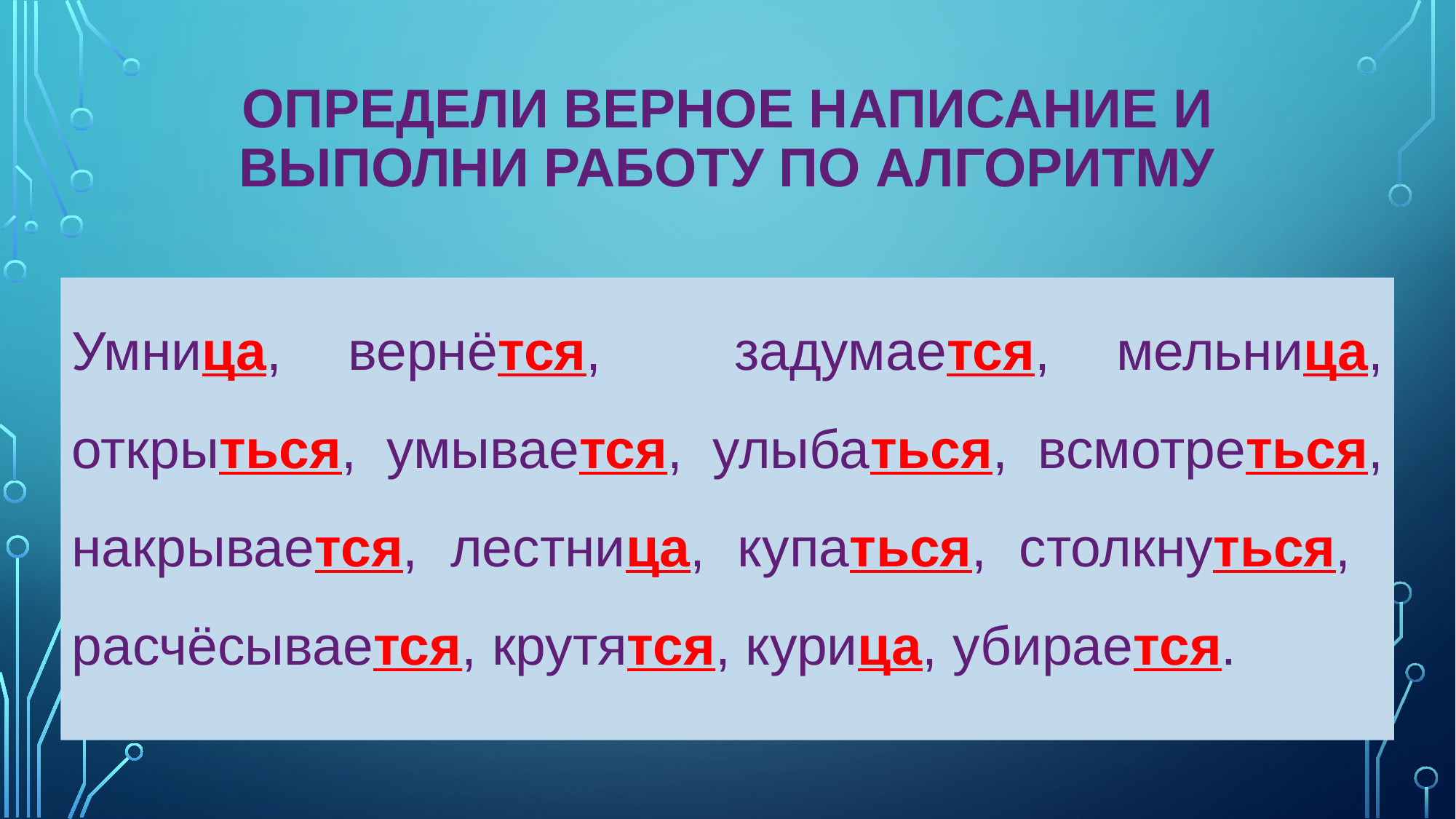

# Определи верное написание и выполни работу по алгоритму
Умница, вернётся,  задумается, мельница, открыться, умывается, улыбаться, всмотреться, накрывается, лестница, купаться, столкнуться,  расчёсывается, крутятся, курица, убирается.